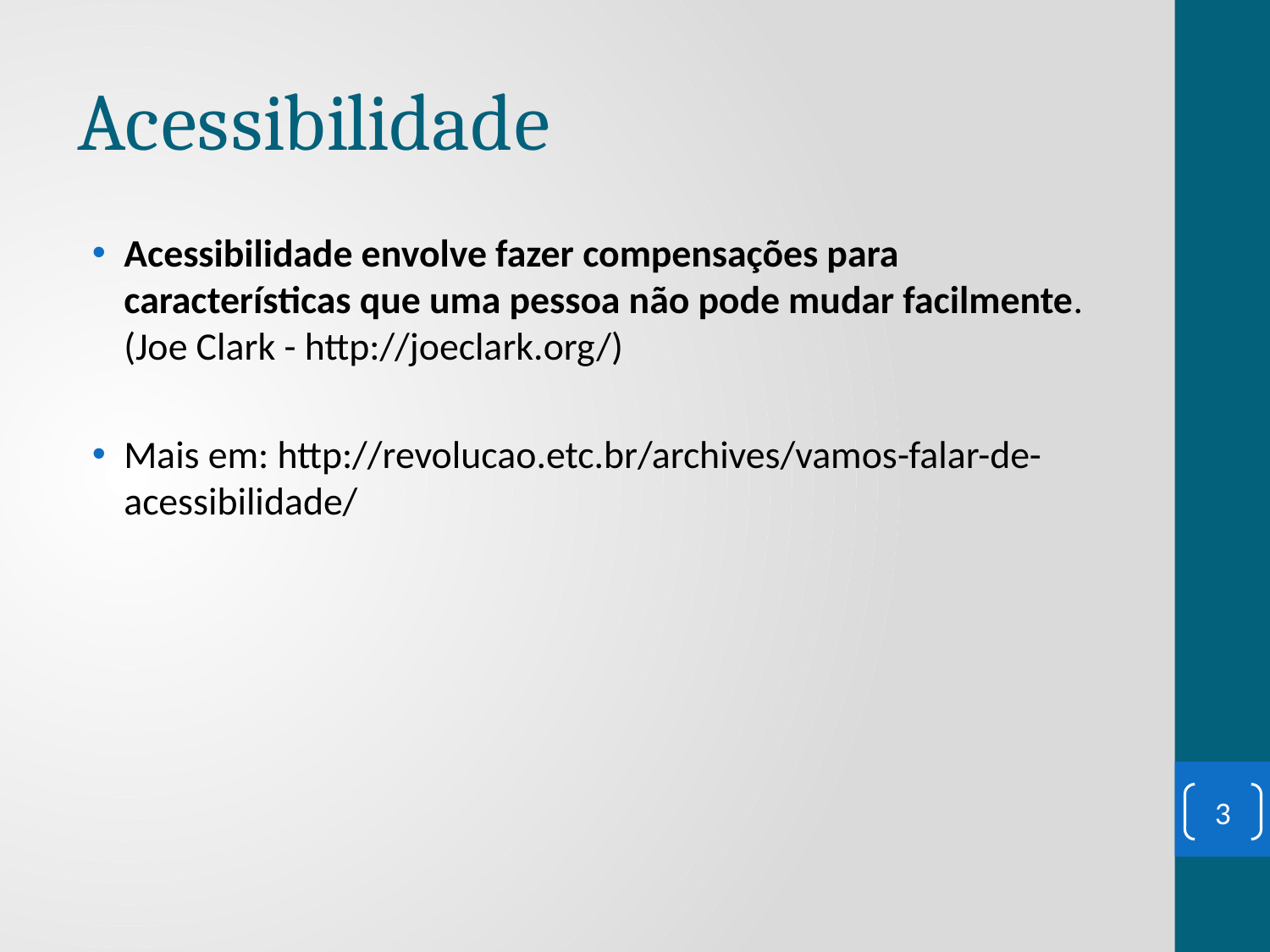

# Acessibilidade
Acessibilidade envolve fazer compensações para características que uma pessoa não pode mudar facilmente. (Joe Clark - http://joeclark.org/)

Mais em: http://revolucao.etc.br/archives/vamos-falar-de-acessibilidade/
3